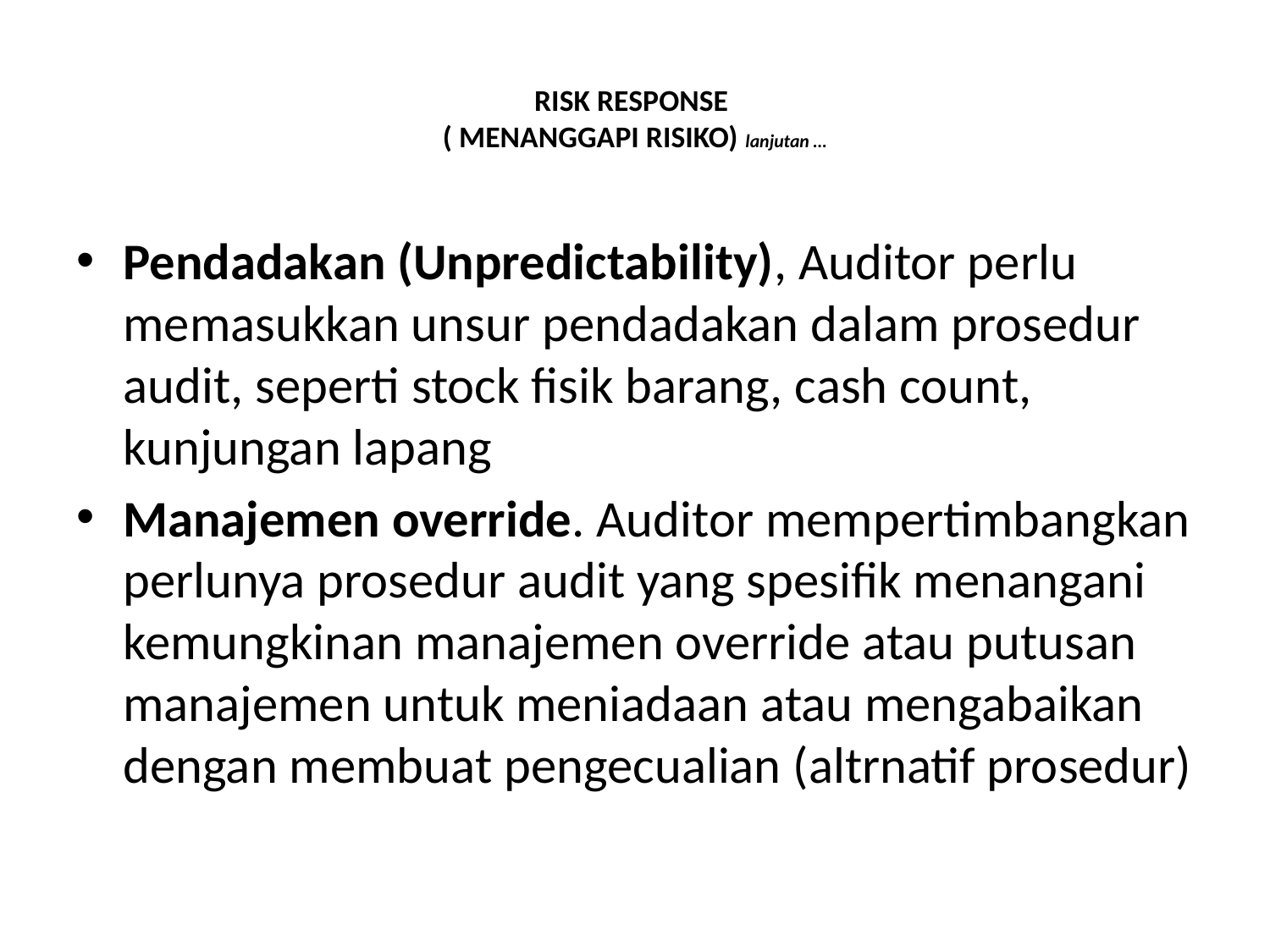

# RISK RESPONSE ( MENANGGAPI RISIKO) lanjutan …
Pendadakan (Unpredictability), Auditor perlu memasukkan unsur pendadakan dalam prosedur audit, seperti stock fisik barang, cash count, kunjungan lapang
Manajemen override. Auditor mempertimbangkan perlunya prosedur audit yang spesifik menangani kemungkinan manajemen override atau putusan manajemen untuk meniadaan atau mengabaikan dengan membuat pengecualian (altrnatif prosedur)